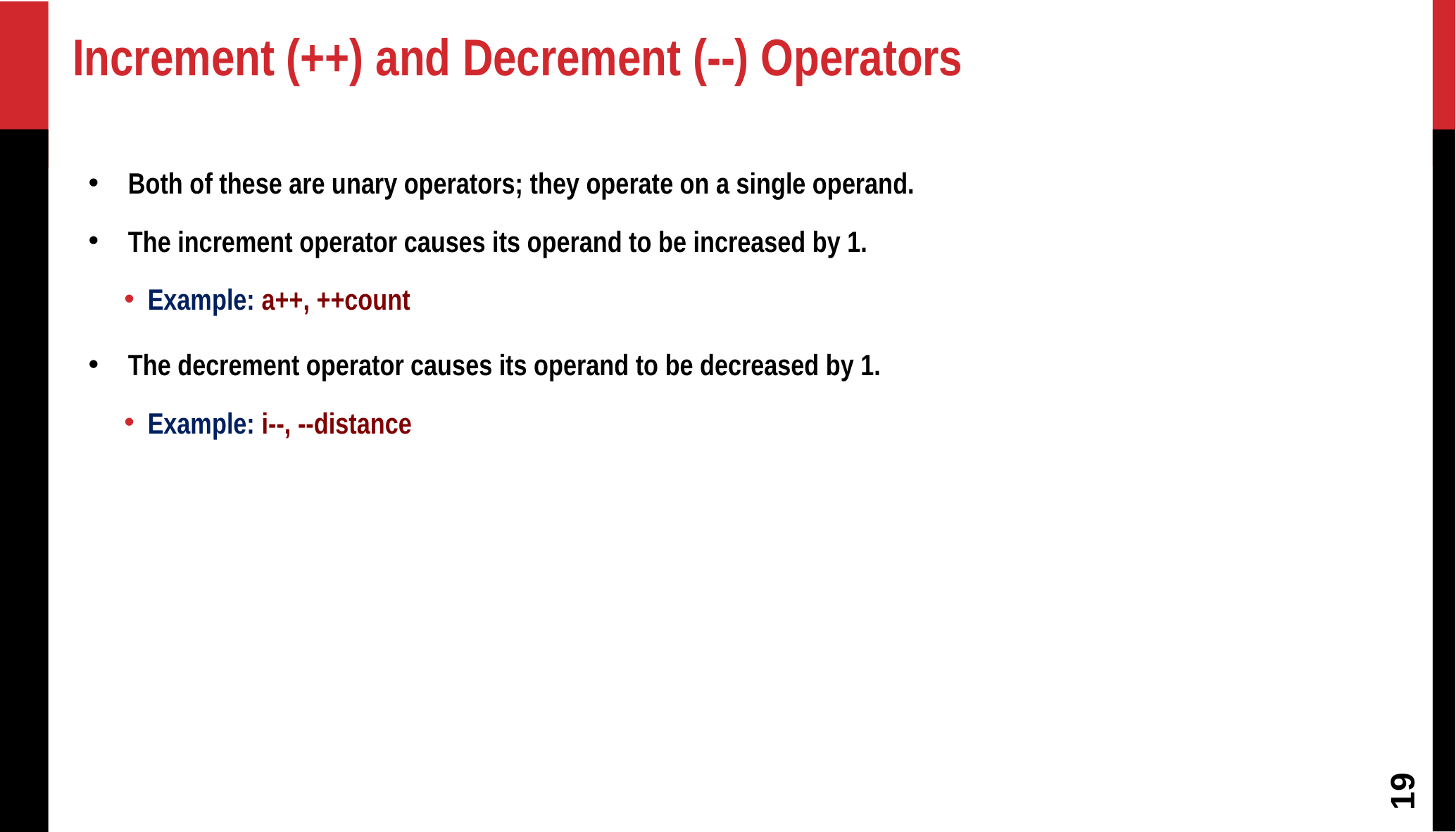

Increment (++) and Decrement (--) Operators
Both of these are unary operators; they operate on a single operand.
The increment operator causes its operand to be increased by 1.
Example: a++, ++count
The decrement operator causes its operand to be decreased by 1.
Example: i--, --distance
19